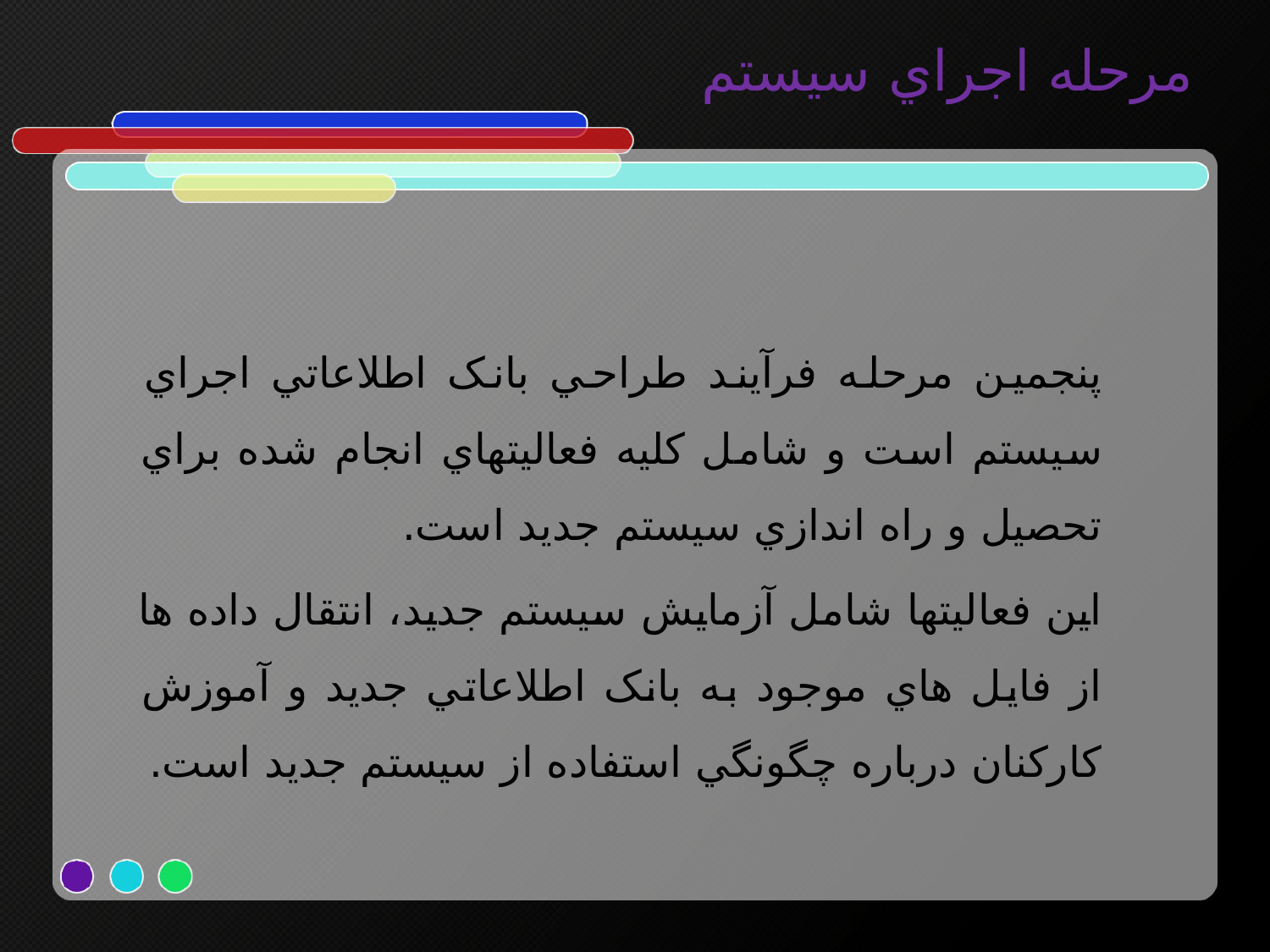

# مرحله اجراي سيستم
پنجمين مرحله فرآيند طراحي بانک اطلاعاتي اجراي سيستم است و شامل کليه فعاليتهاي انجام شده براي تحصيل و راه اندازي سيستم جديد است.
اين فعاليتها شامل آزمايش سيستم جديد، انتقال داده ها از فايل هاي موجود به بانک اطلاعاتي جديد و آموزش کارکنان درباره چگونگي استفاده از سيستم جديد است.